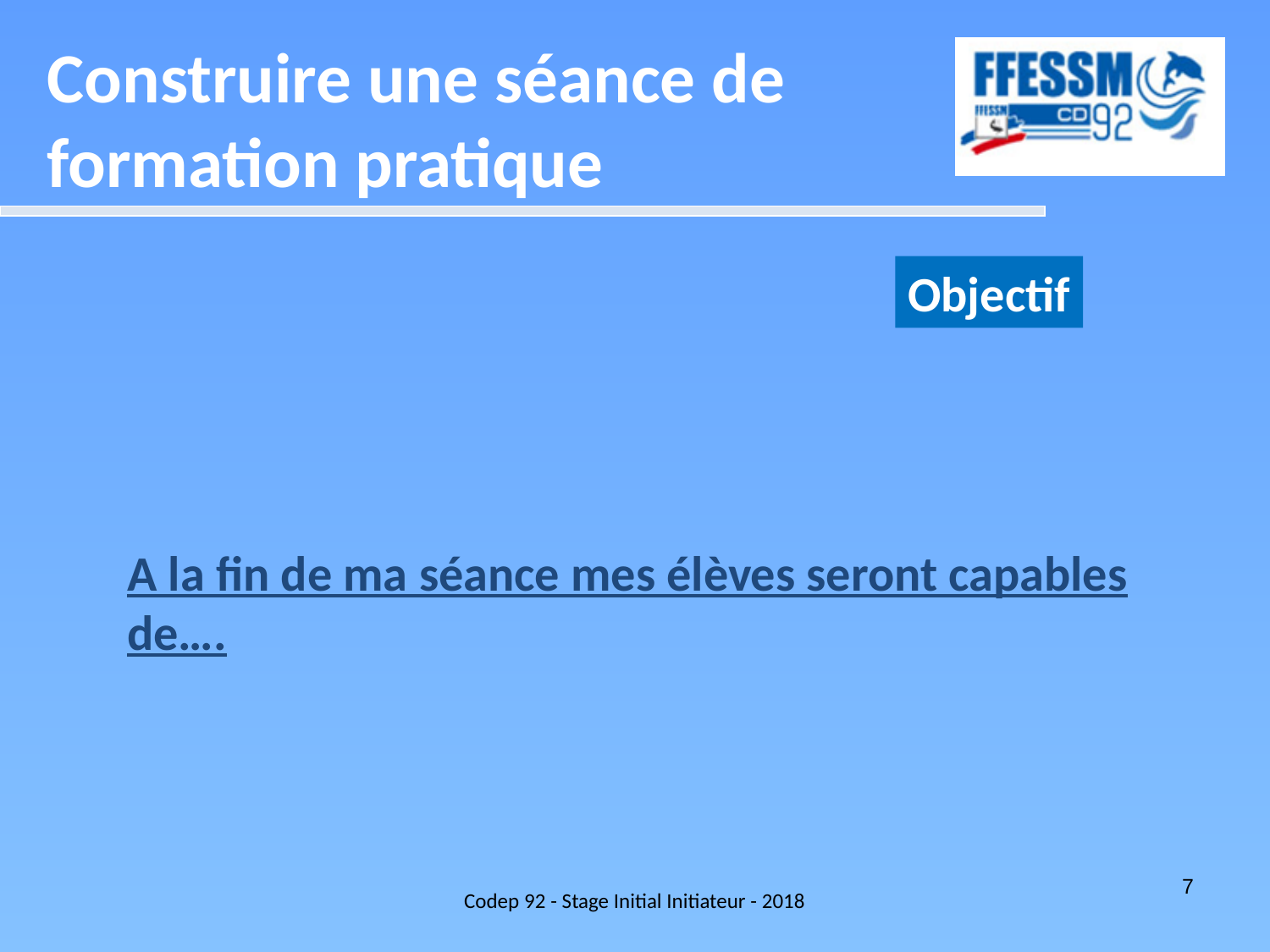

Construire une séance de formation pratique
Objectif

A la fin de ma séance mes élèves seront capables de….
Codep 92 - Stage Initial Initiateur - 2018
7